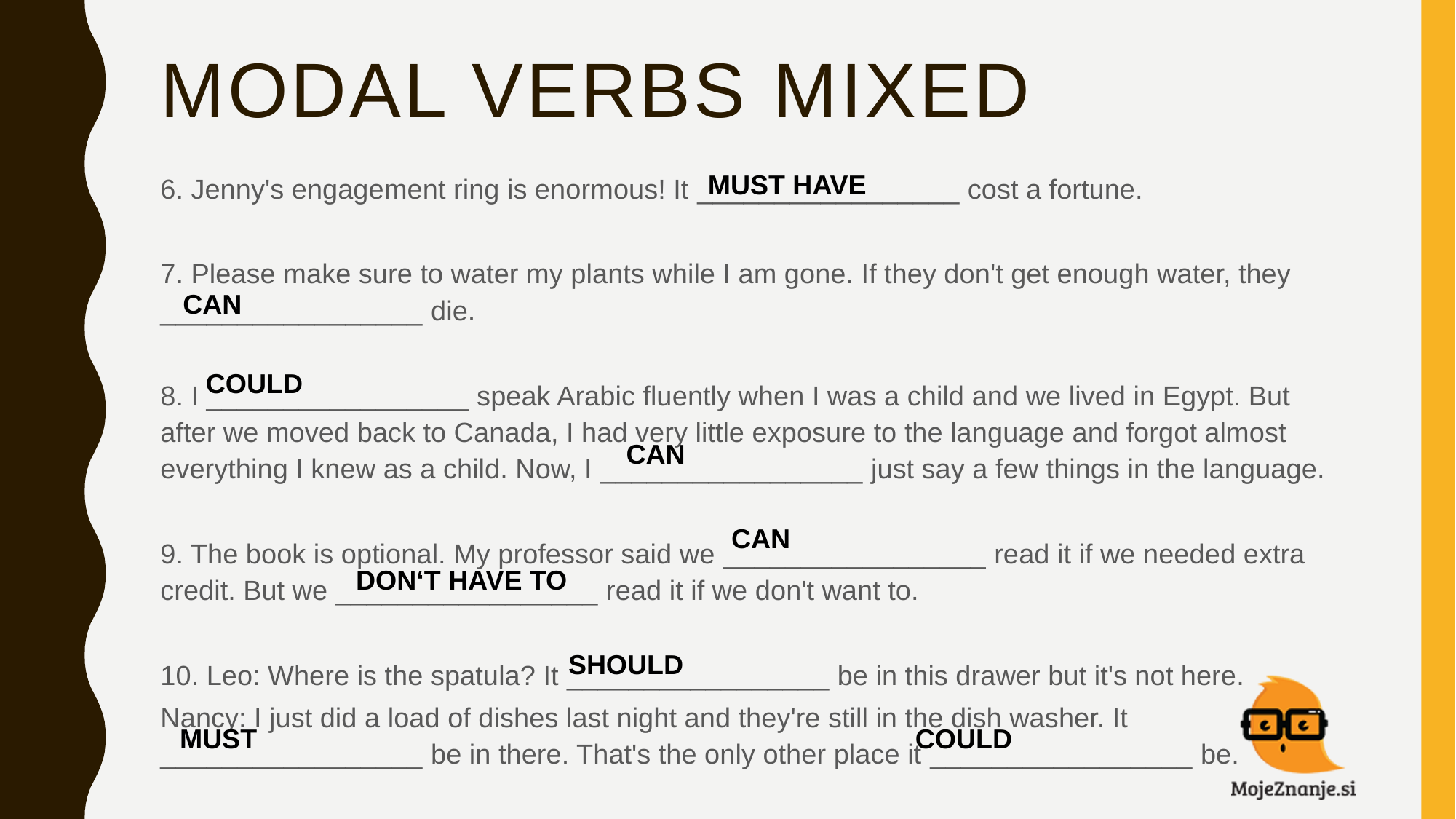

# MODAL VERBS MIXED
6. Jenny's engagement ring is enormous! It _________________ cost a fortune.

7. Please make sure to water my plants while I am gone. If they don't get enough water, they _________________ die.

8. I _________________ speak Arabic fluently when I was a child and we lived in Egypt. But after we moved back to Canada, I had very little exposure to the language and forgot almost everything I knew as a child. Now, I _________________ just say a few things in the language.

9. The book is optional. My professor said we _________________ read it if we needed extra credit. But we _________________ read it if we don't want to.

10. Leo: Where is the spatula? It _________________ be in this drawer but it's not here.
Nancy: I just did a load of dishes last night and they're still in the dish washer. It _________________ be in there. That's the only other place it _________________ be.
MUST HAVE
CAN
COULD
CAN
CAN
DON‘T HAVE TO
SHOULD
MUST
COULD